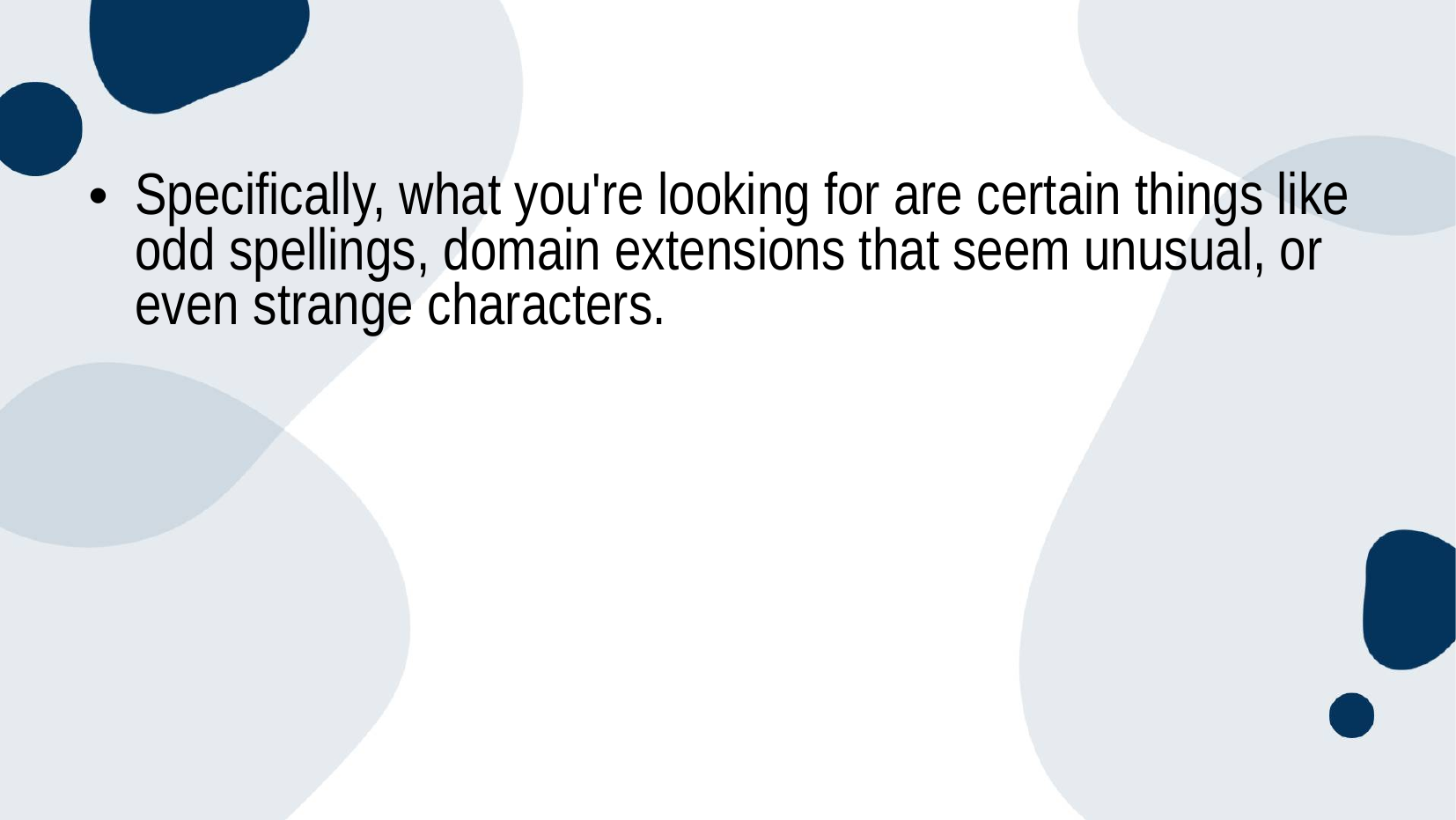

#
Specifically, what you're looking for are certain things like odd spellings, domain extensions that seem unusual, or even strange characters.